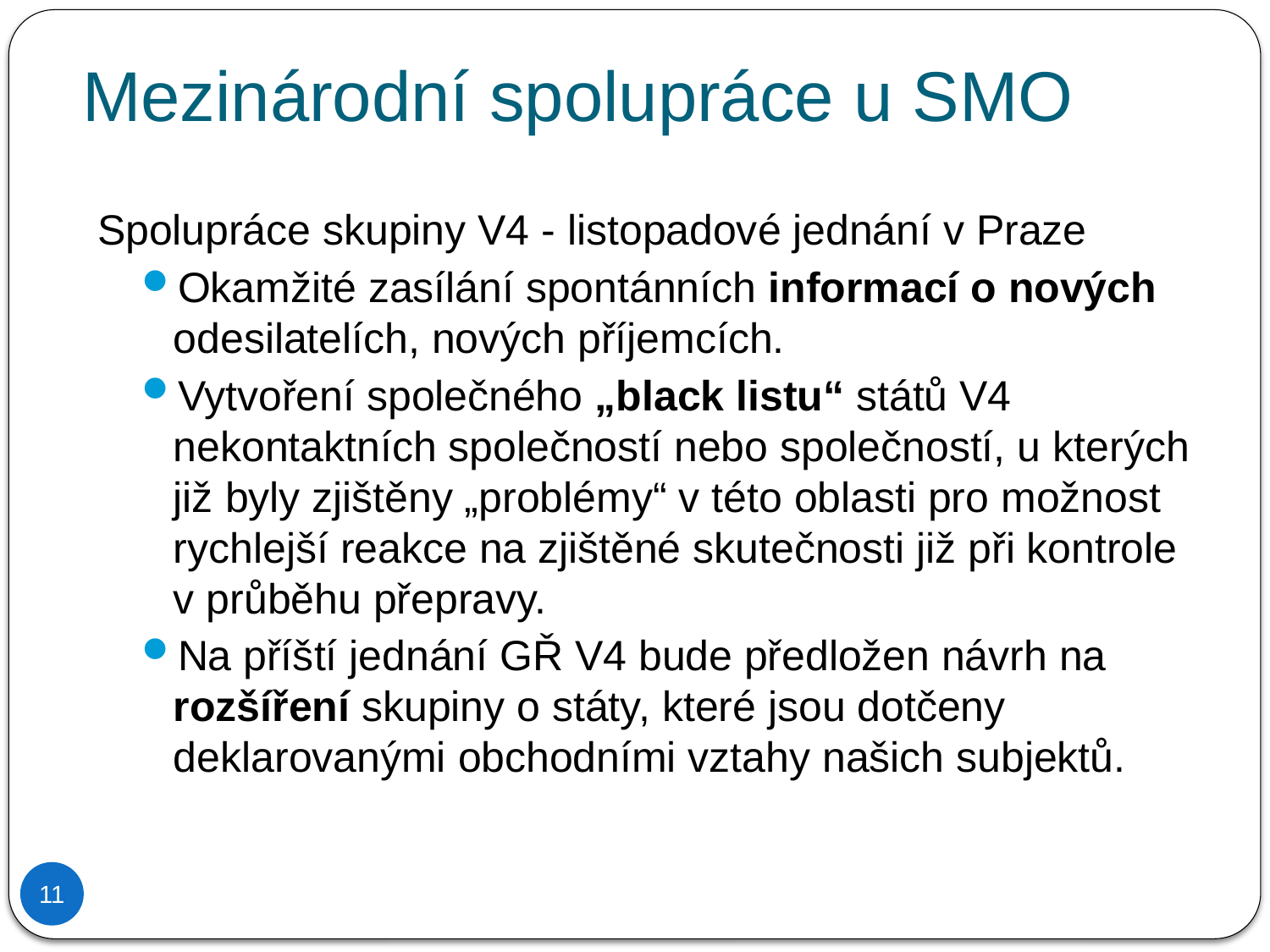

Mezinárodní spolupráce u SMO
Spolupráce skupiny V4 - listopadové jednání v Praze
Okamžité zasílání spontánních informací o nových odesilatelích, nových příjemcích.
Vytvoření společného „black listu“ států V4 nekontaktních společností nebo společností, u kterých již byly zjištěny „problémy“ v této oblasti pro možnost rychlejší reakce na zjištěné skutečnosti již při kontrole v průběhu přepravy.
Na příští jednání GŘ V4 bude předložen návrh na rozšíření skupiny o státy, které jsou dotčeny deklarovanými obchodními vztahy našich subjektů.

11